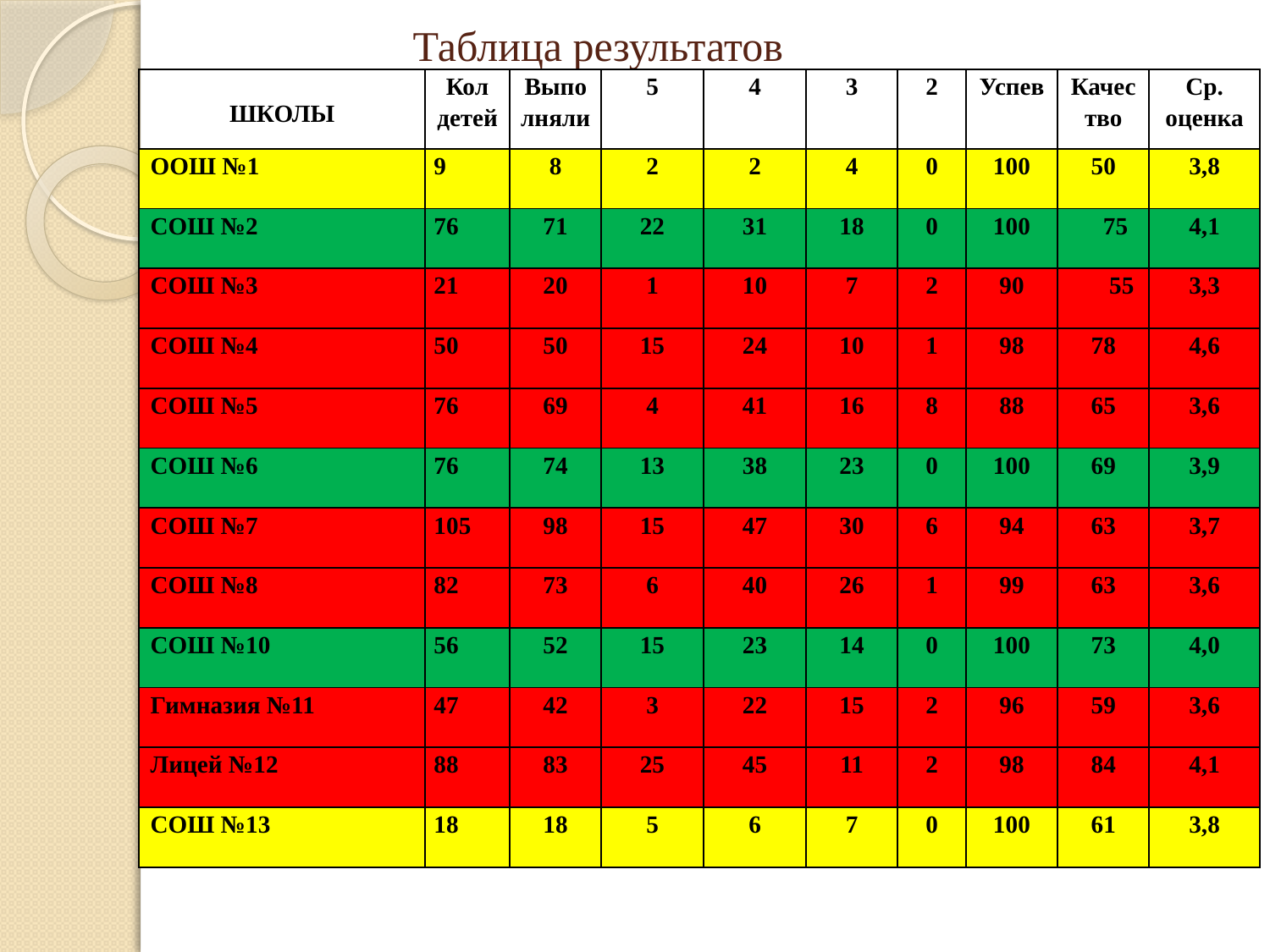

# Таблица результатов
| ШКОЛЫ | Кол детей | Выполняли | 5 | 4 | 3 | 2 | Успев | Качество | Ср. оценка |
| --- | --- | --- | --- | --- | --- | --- | --- | --- | --- |
| ООШ №1 | 9 | 8 | 2 | 2 | 4 | 0 | 100 | 50 | 3,8 |
| СОШ №2 | 76 | 71 | 22 | 31 | 18 | 0 | 100 | 75 | 4,1 |
| СОШ №3 | 21 | 20 | 1 | 10 | 7 | 2 | 90 | 55 | 3,3 |
| СОШ №4 | 50 | 50 | 15 | 24 | 10 | 1 | 98 | 78 | 4,6 |
| СОШ №5 | 76 | 69 | 4 | 41 | 16 | 8 | 88 | 65 | 3,6 |
| СОШ №6 | 76 | 74 | 13 | 38 | 23 | 0 | 100 | 69 | 3,9 |
| СОШ №7 | 105 | 98 | 15 | 47 | 30 | 6 | 94 | 63 | 3,7 |
| СОШ №8 | 82 | 73 | 6 | 40 | 26 | 1 | 99 | 63 | 3,6 |
| СОШ №10 | 56 | 52 | 15 | 23 | 14 | 0 | 100 | 73 | 4,0 |
| Гимназия №11 | 47 | 42 | 3 | 22 | 15 | 2 | 96 | 59 | 3,6 |
| Лицей №12 | 88 | 83 | 25 | 45 | 11 | 2 | 98 | 84 | 4,1 |
| СОШ №13 | 18 | 18 | 5 | 6 | 7 | 0 | 100 | 61 | 3,8 |